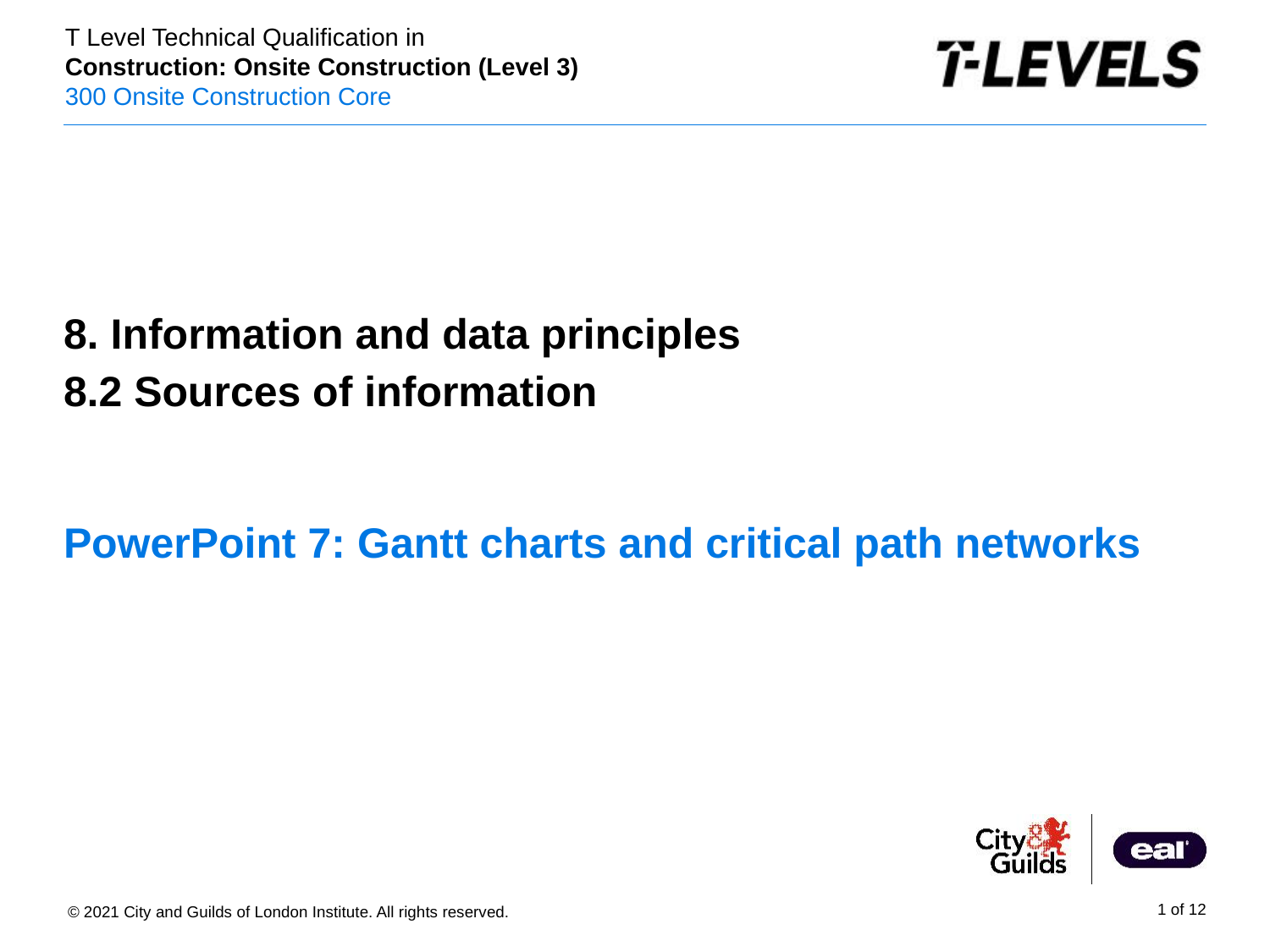

8. Information and data principles
8.2 Sources of information
# PowerPoint 7: Gantt charts and critical path networks